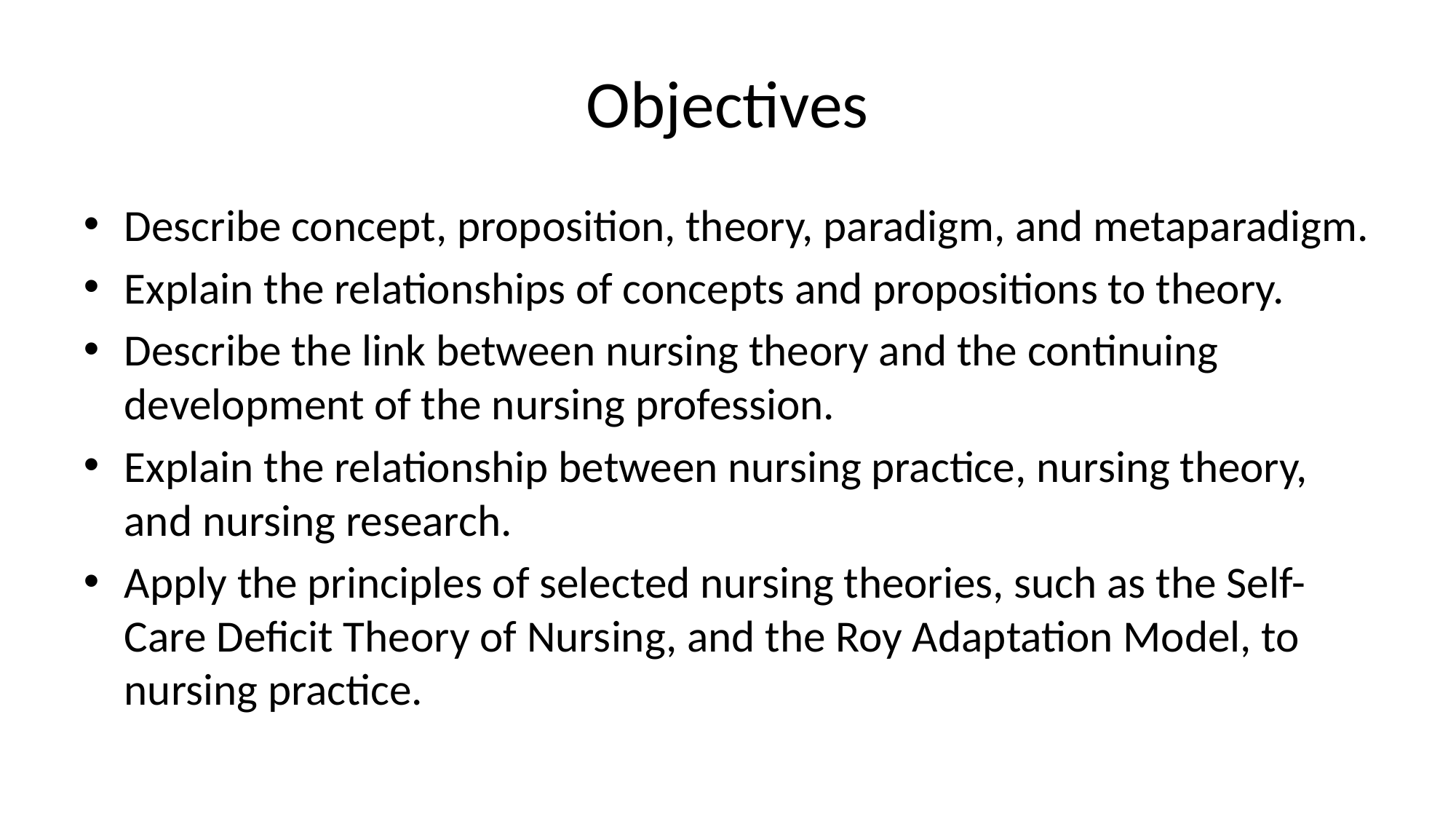

# Objectives
Describe concept, proposition, theory, paradigm, and metaparadigm.
Explain the relationships of concepts and propositions to theory.
Describe the link between nursing theory and the continuing development of the nursing profession.
Explain the relationship between nursing practice, nursing theory, and nursing research.
Apply the principles of selected nursing theories, such as the Self-Care Deficit Theory of Nursing, and the Roy Adaptation Model, to nursing practice.